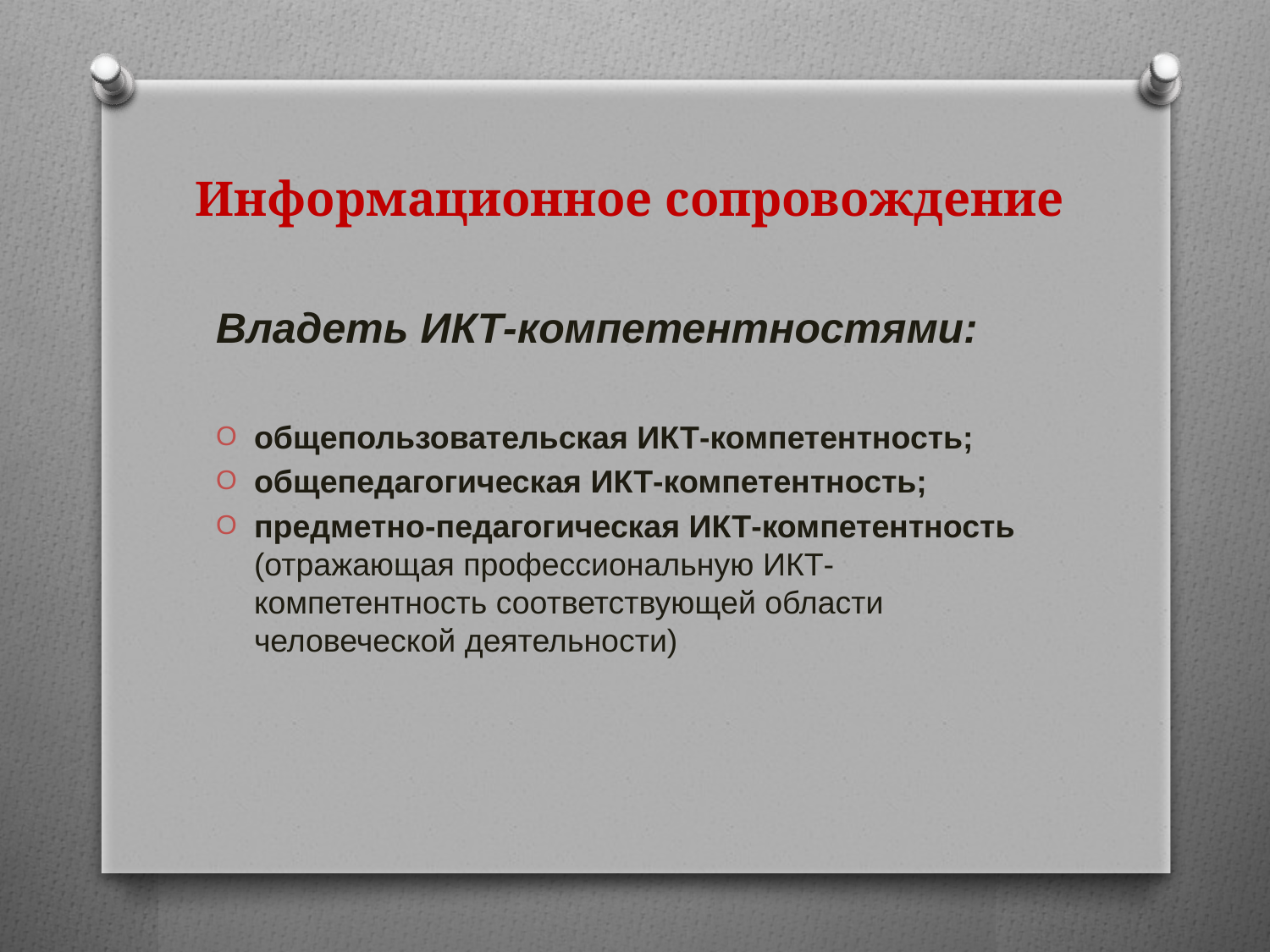

# Информационное сопровождение
Владеть ИКТ-компетентностями:

общепользовательская ИКТ-компетентность;
общепедагогическая ИКТ-компетентность;
предметно-педагогическая ИКТ-компетентность (отражающая профессиональную ИКТ-компетентность соответствующей области человеческой деятельности)